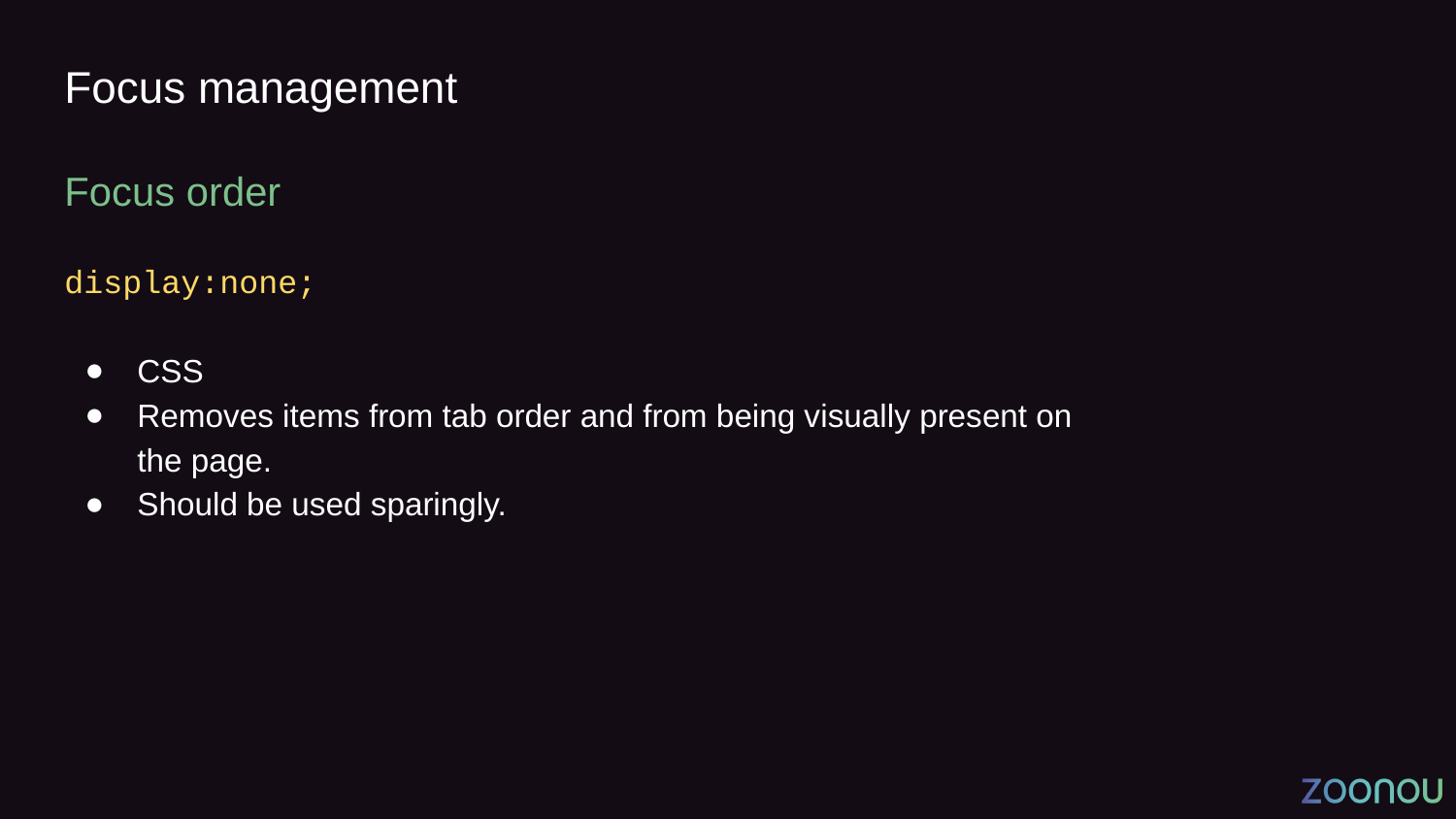

# Focus management

Focus order

display:none;

CSS
Removes items from tab order and from being visually present on the page.
Should be used sparingly.